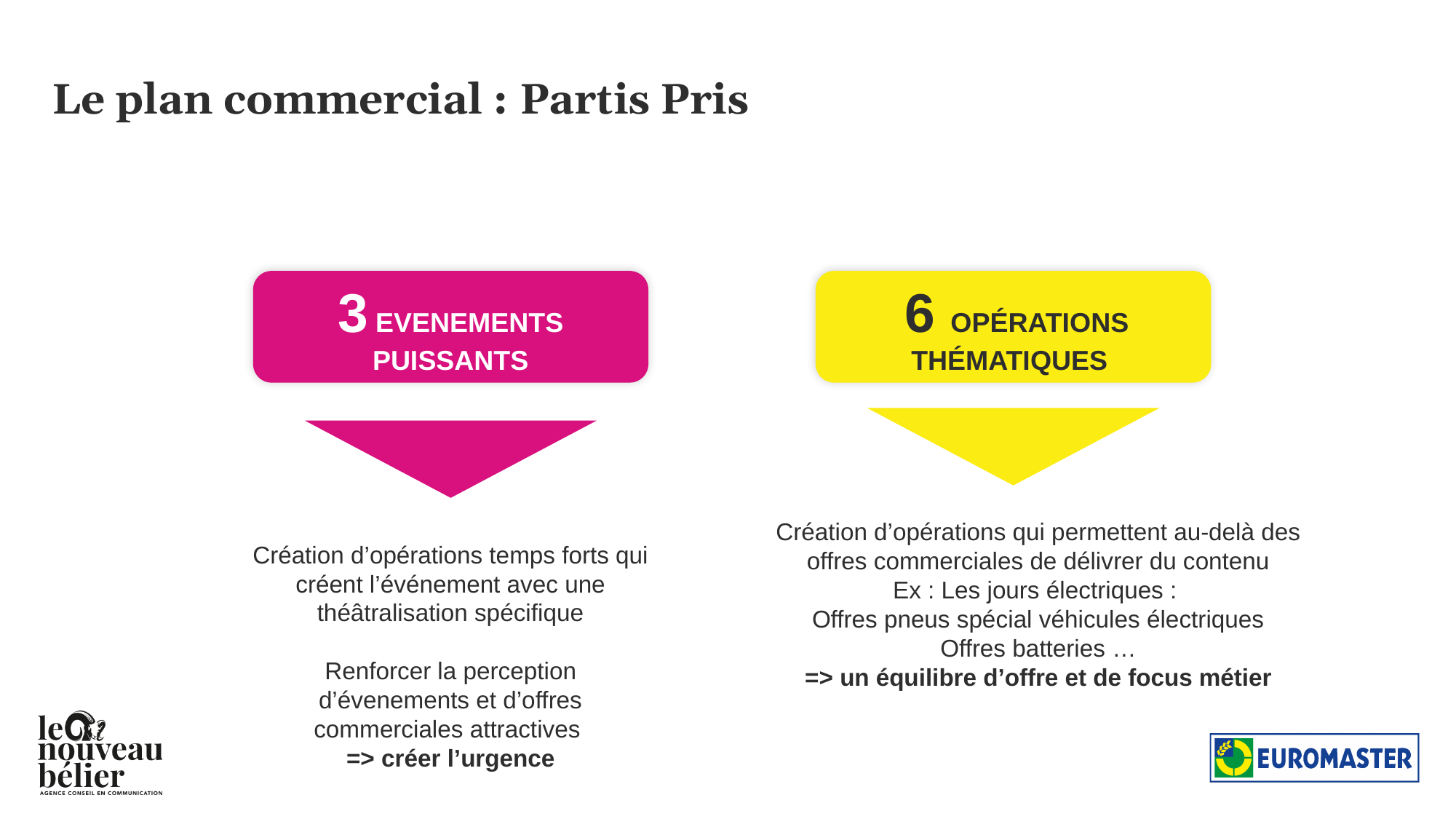

# Le plan commercial : Partis Pris

3 EVENEMENTS PUISSANTS
 6 OPÉRATIONS  THÉMATIQUES

Création d’opérations qui permettent au-delà des offres commerciales de délivrer du contenu
Ex : Les jours électriques :
Offres pneus spécial véhicules électriques
Offres batteries …
=> un équilibre d’offre et de focus métier
Création d’opérations temps forts qui créent l’événement avec une théâtralisation spécifique

Renforcer la perception d’évenements et d’offres commerciales attractives
=> créer l’urgence